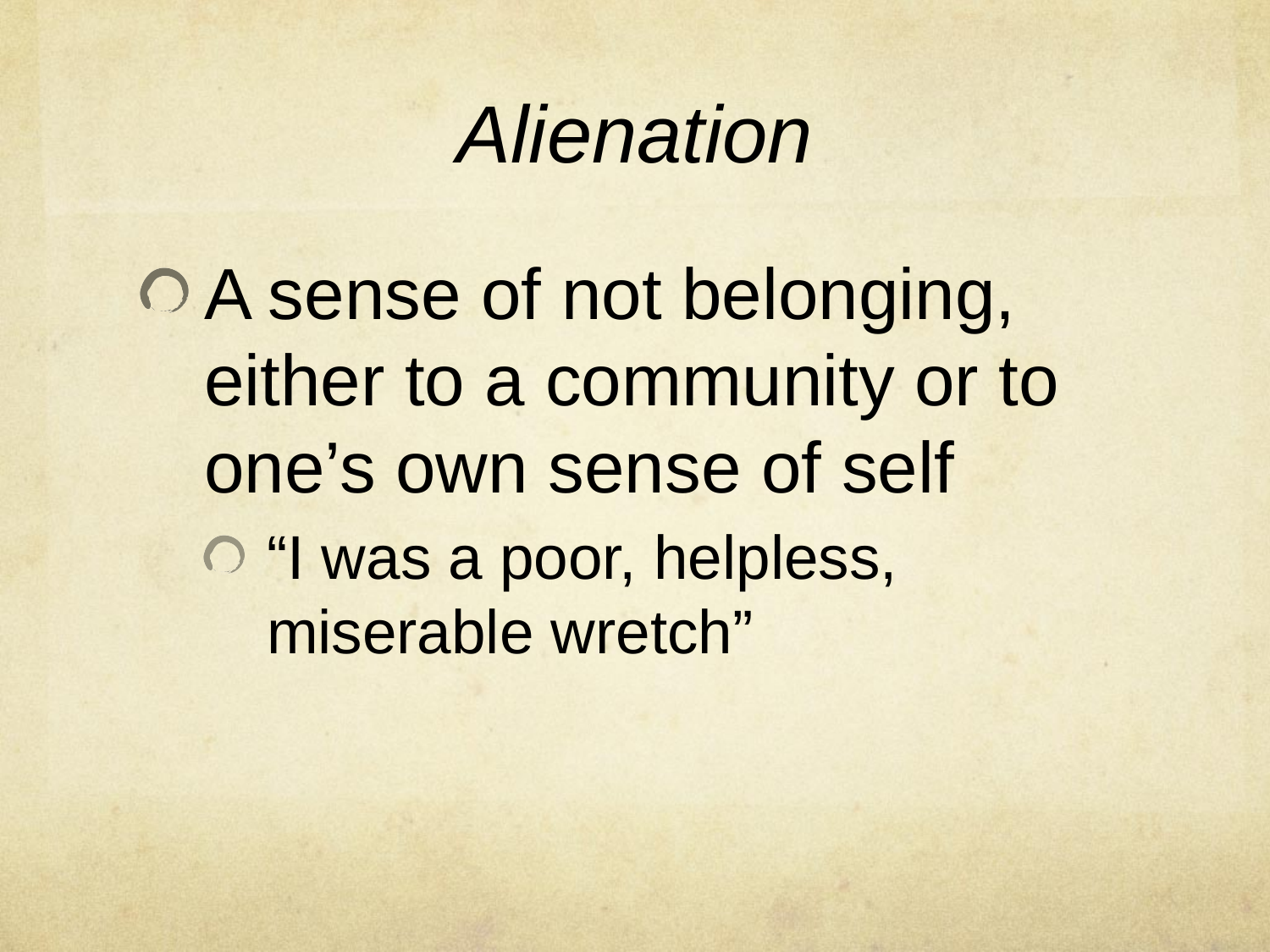

# Alienation
A sense of not belonging, either to a community or to one’s own sense of self
“I was a poor, helpless, miserable wretch”